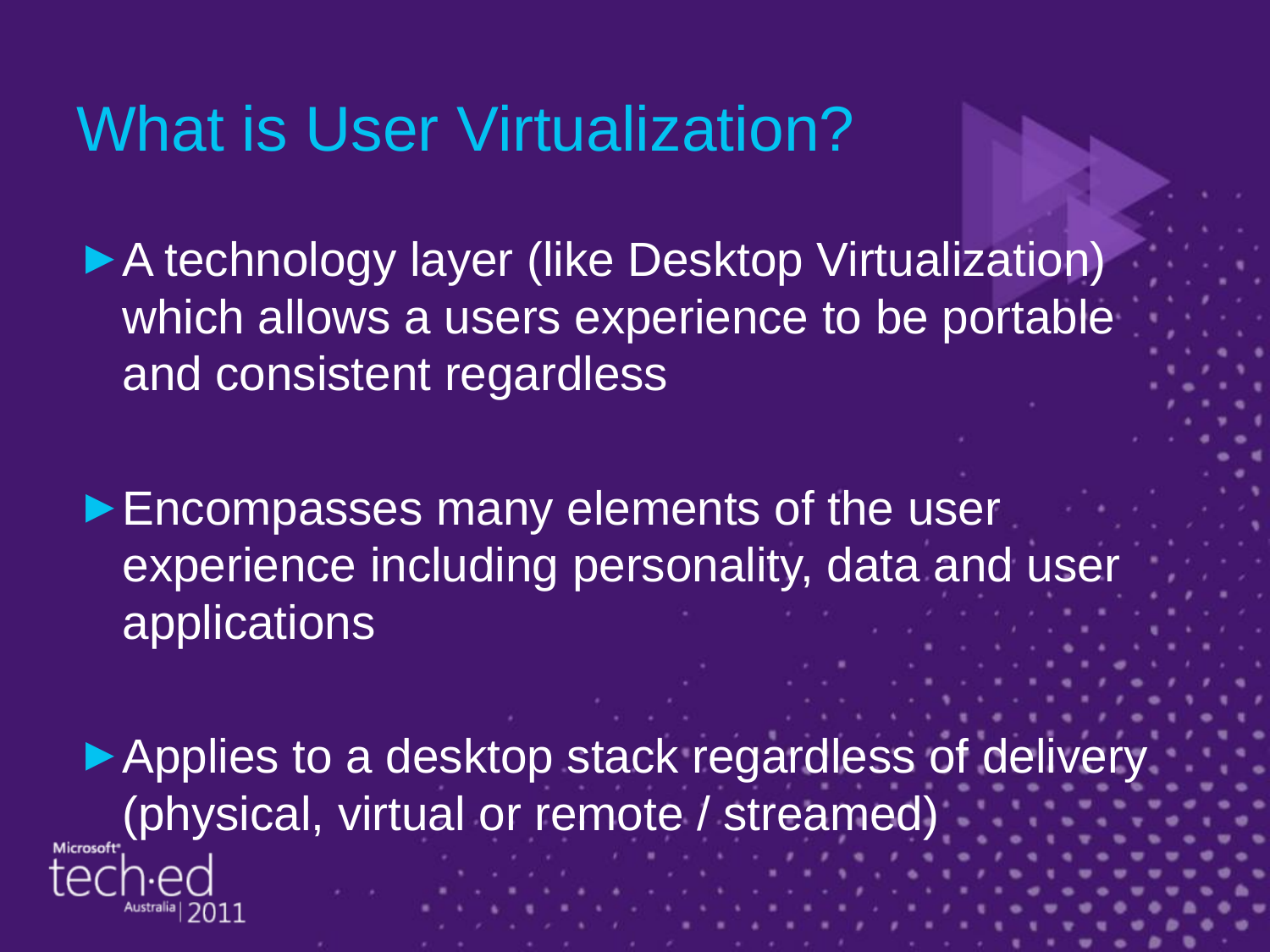

# What is User Virtualization?
A technology layer (like Desktop Virtualization) which allows a users experience to be portable and consistent regardless

Encompasses many elements of the user experience including personality, data and user applications

Applies to a desktop stack regardless of delivery (physical, virtual or remote / streamed)